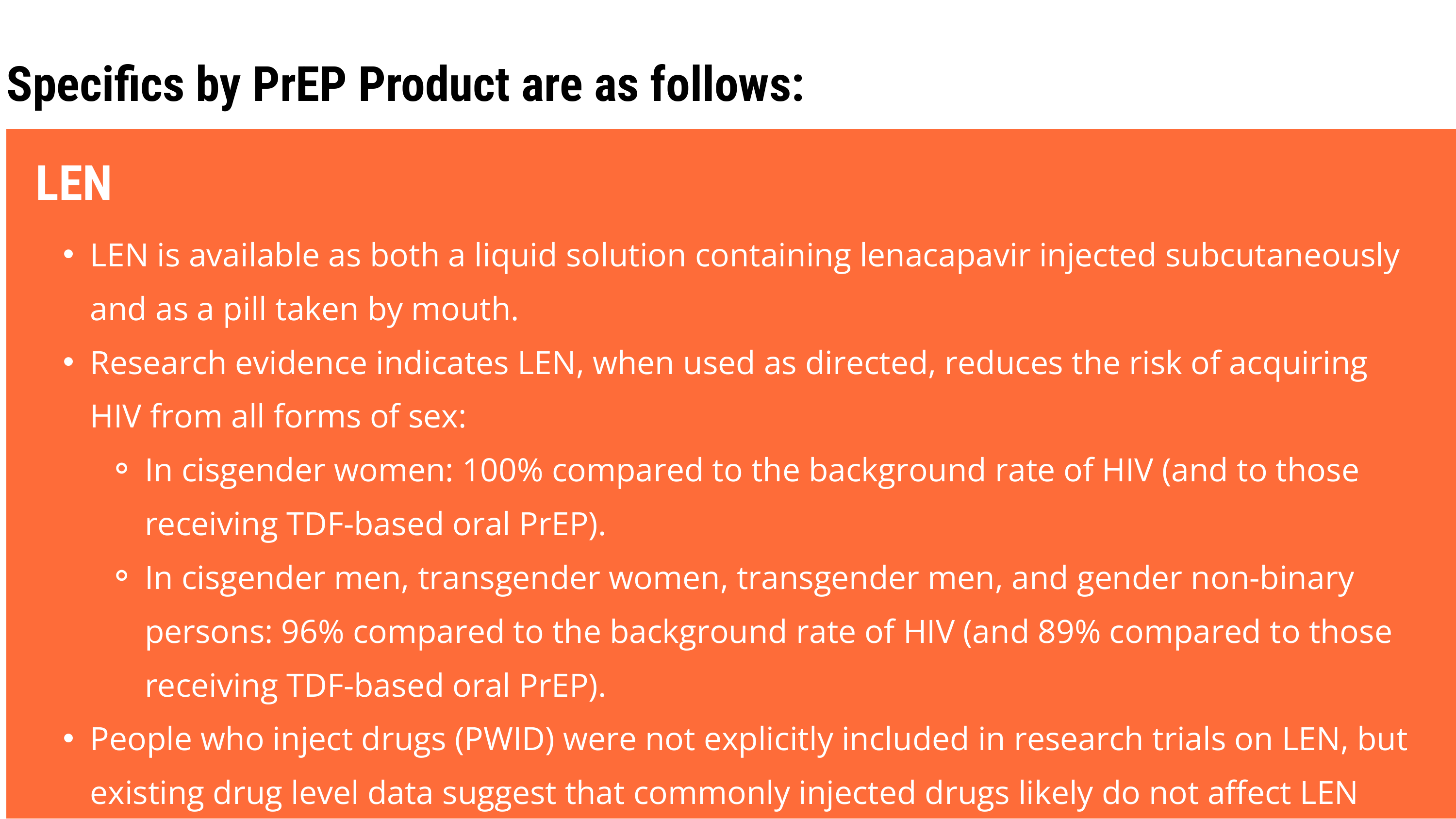

Specifics by PrEP Product are as follows:

LEN
LEN is available as both a liquid solution containing lenacapavir injected subcutaneously and as a pill taken by mouth.
Research evidence indicates LEN, when used as directed, reduces the risk of acquiring HIV from all forms of sex:
In cisgender women: 100% compared to the background rate of HIV (and to those receiving TDF-based oral PrEP).
In cisgender men, transgender women, transgender men, and gender non-binary persons: 96% compared to the background rate of HIV (and 89% compared to those receiving TDF-based oral PrEP).
People who inject drugs (PWID) were not explicitly included in research trials on LEN, but existing drug level data suggest that commonly injected drugs likely do not affect LEN levels. A study is ongoing to compare LEN levels in PWID with other groups who could benefit from PrEP.